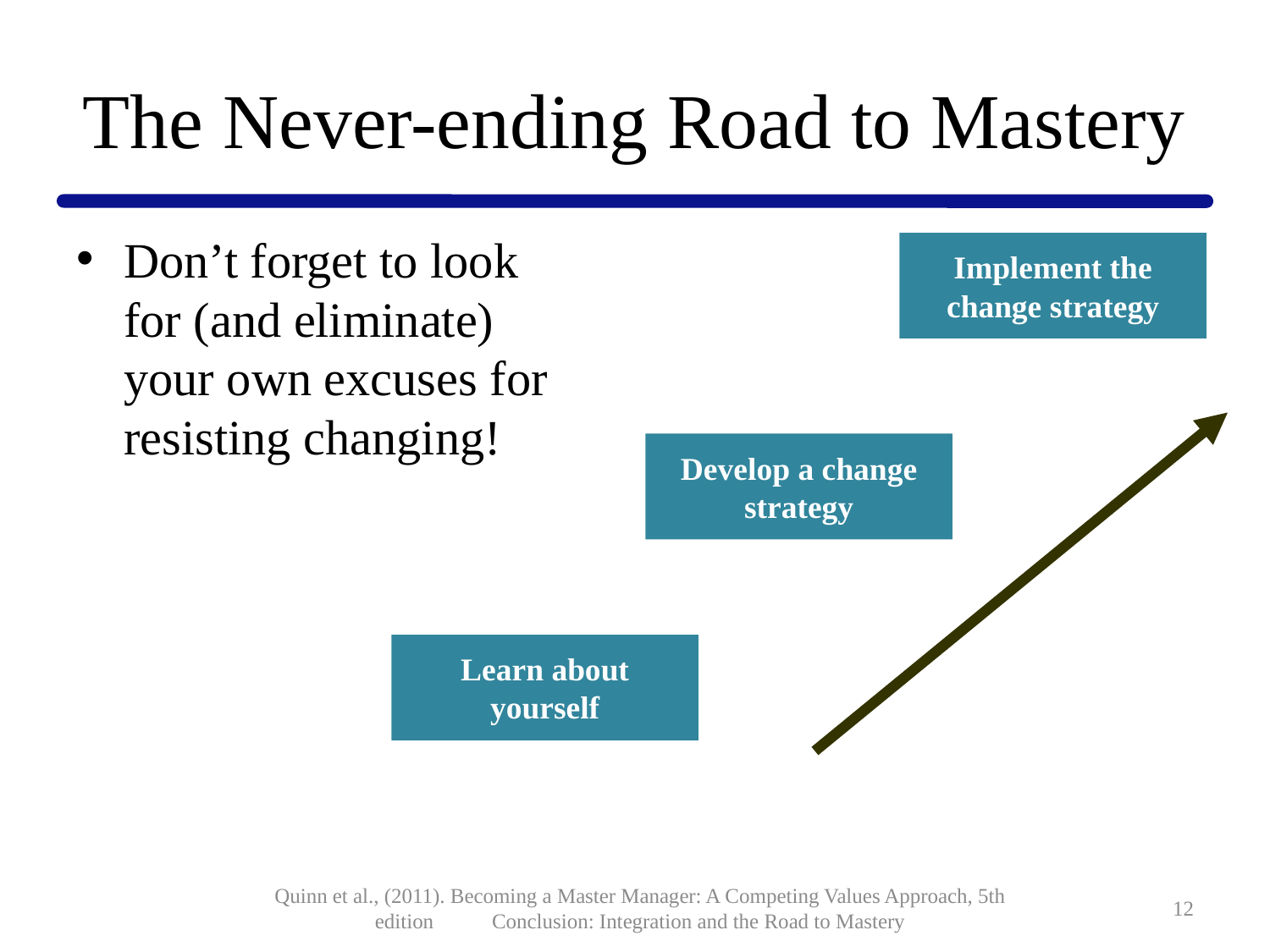

# The Never-ending Road to Mastery
Don’t forget to look for (and eliminate) your own excuses for resisting changing!
Implement the change strategy

Develop a change strategy
Learn about yourself
Quinn et al., (2011). Becoming a Master Manager: A Competing Values Approach, 5th edition           Conclusion: Integration and the Road to Mastery
12